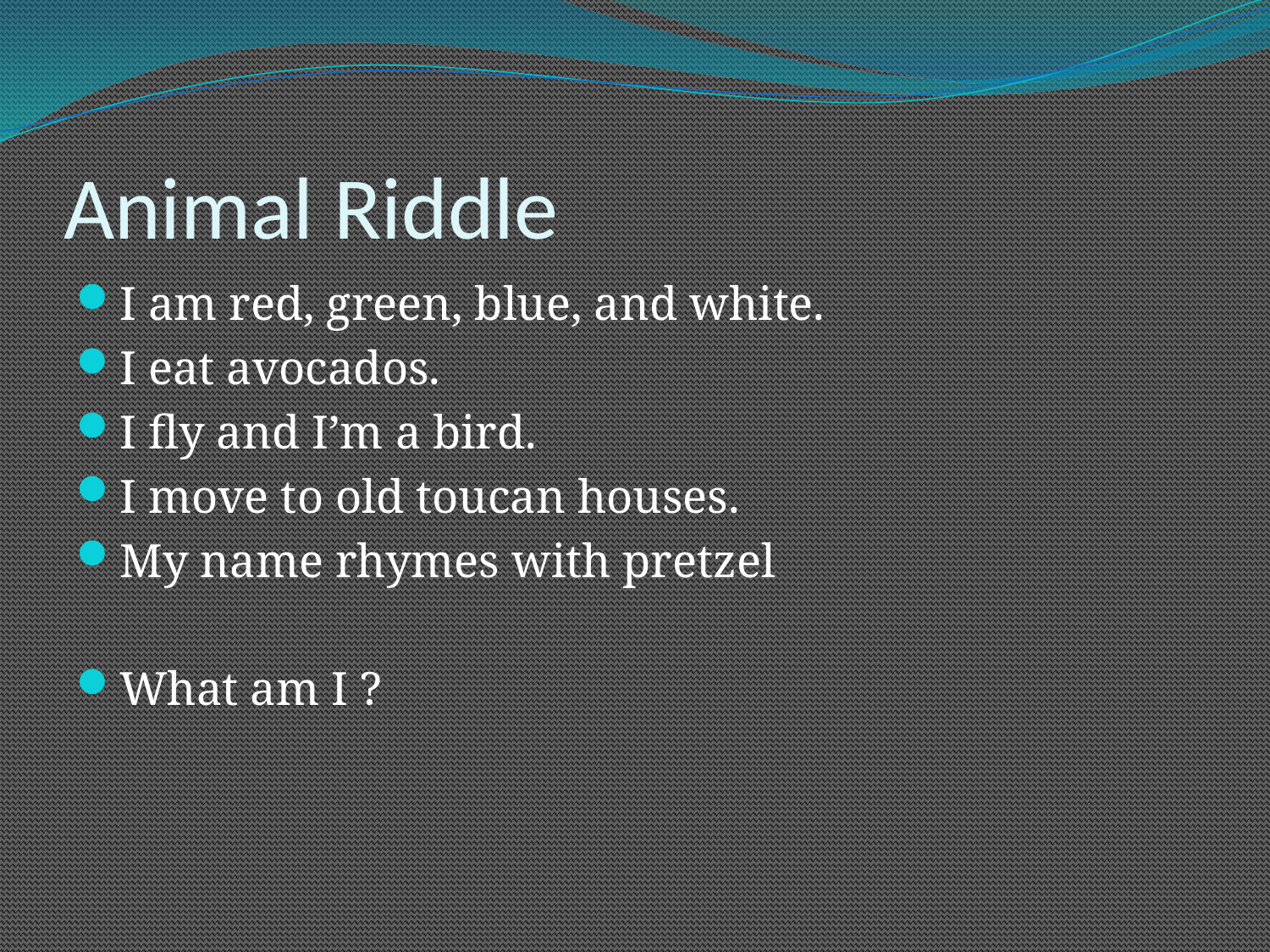

# Animal Riddle
I am red, green, blue, and white.
I eat avocados.
I fly and I’m a bird.
I move to old toucan houses.
My name rhymes with pretzel

What am I ?